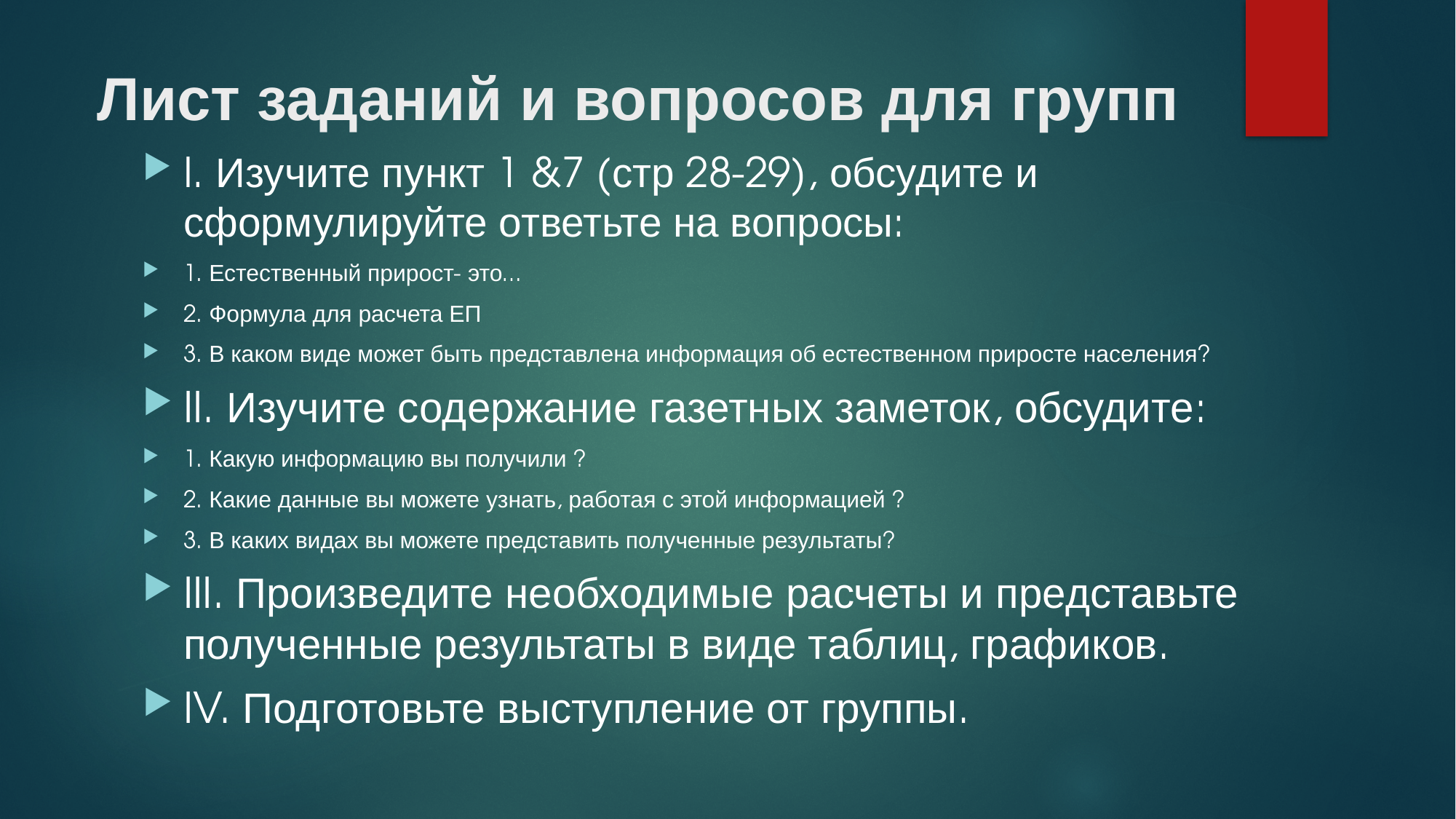

# Лист заданий и вопросов для групп
I. Изучите пункт 1 &7 (стр 28-29), обсудите и сформулируйте ответьте на вопросы:
1. Естественный прирост- это…
2. Формула для расчета ЕП
3. В каком виде может быть представлена информация об естественном приросте населения?
II. Изучите содержание газетных заметок, обсудите:
1. Какую информацию вы получили ?
2. Какие данные вы можете узнать, работая с этой информацией ?
3. В каких видах вы можете представить полученные результаты?
III. Произведите необходимые расчеты и представьте полученные результаты в виде таблиц, графиков.
IV. Подготовьте выступление от группы.